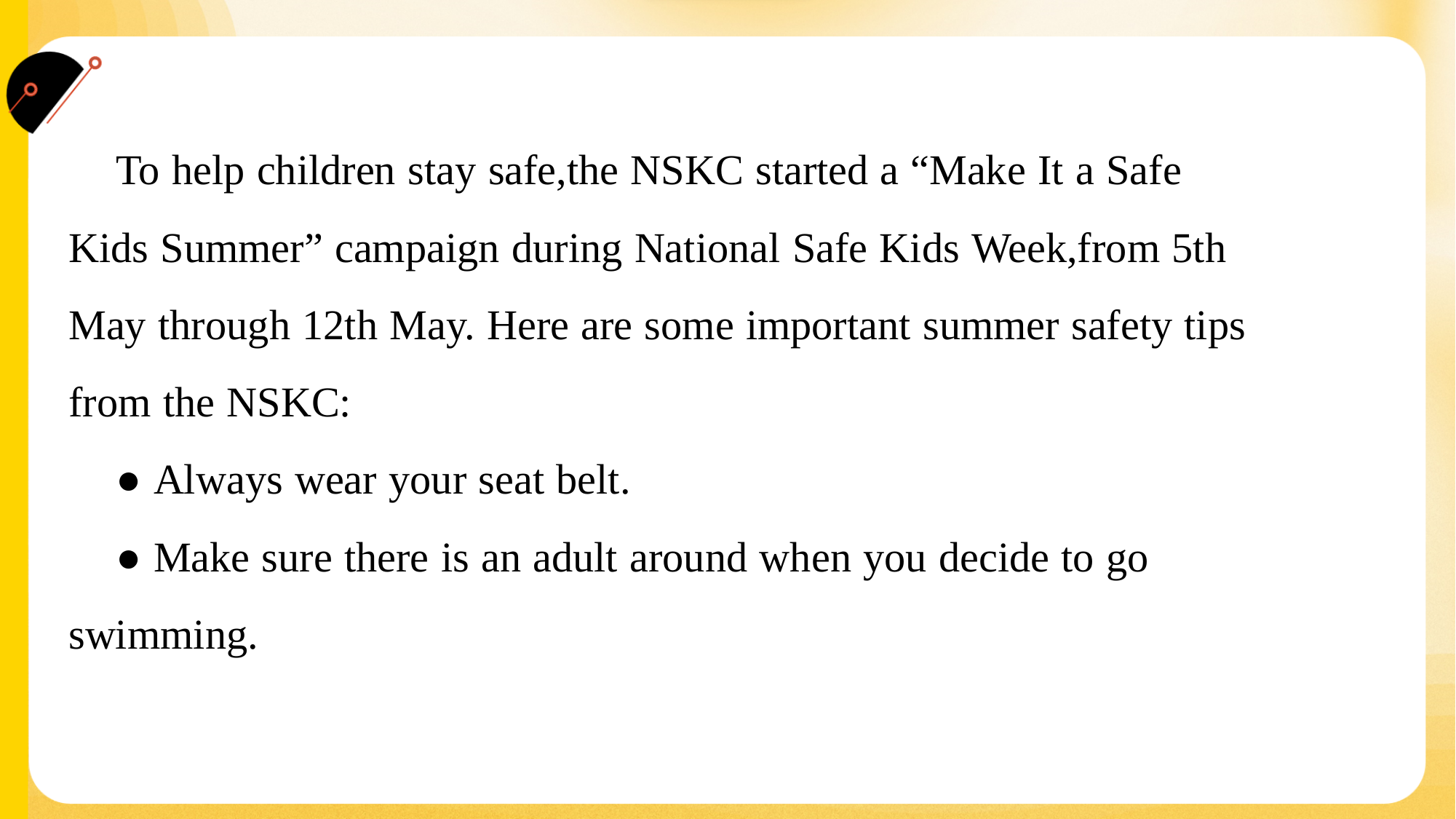

To help children stay safe,the NSKC started a “Make It a Safe
Kids Summer” campaign during National Safe Kids Week,from 5th
May through 12th May. Here are some important summer safety tips
from the NSKC:
    ● Always wear your seat belt.
    ● Make sure there is an adult around when you decide to go
swimming.